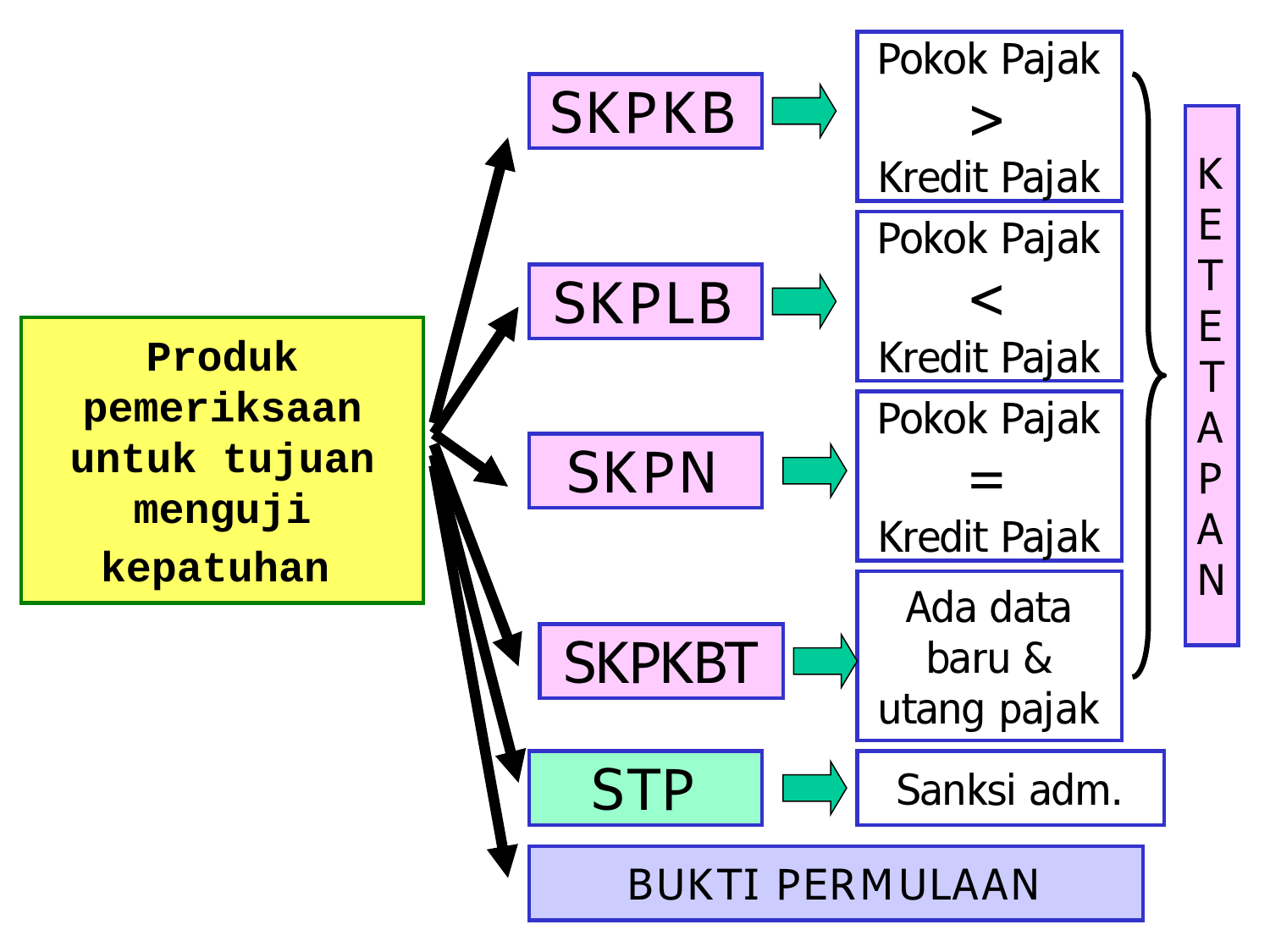

Pokok Pajak
>
Kredit Pajak
SKPKB

KETETAPAN

Pokok Pajak
<
Kredit Pajak
SKPLB

# Produk pemeriksaan untuk tujuan menguji kepatuhan
Pokok Pajak
=
Kredit Pajak

SKPN

Ada data baru & utang pajak
SKPKBT

STP
Sanksi adm.

BUKTI PERMULAAN